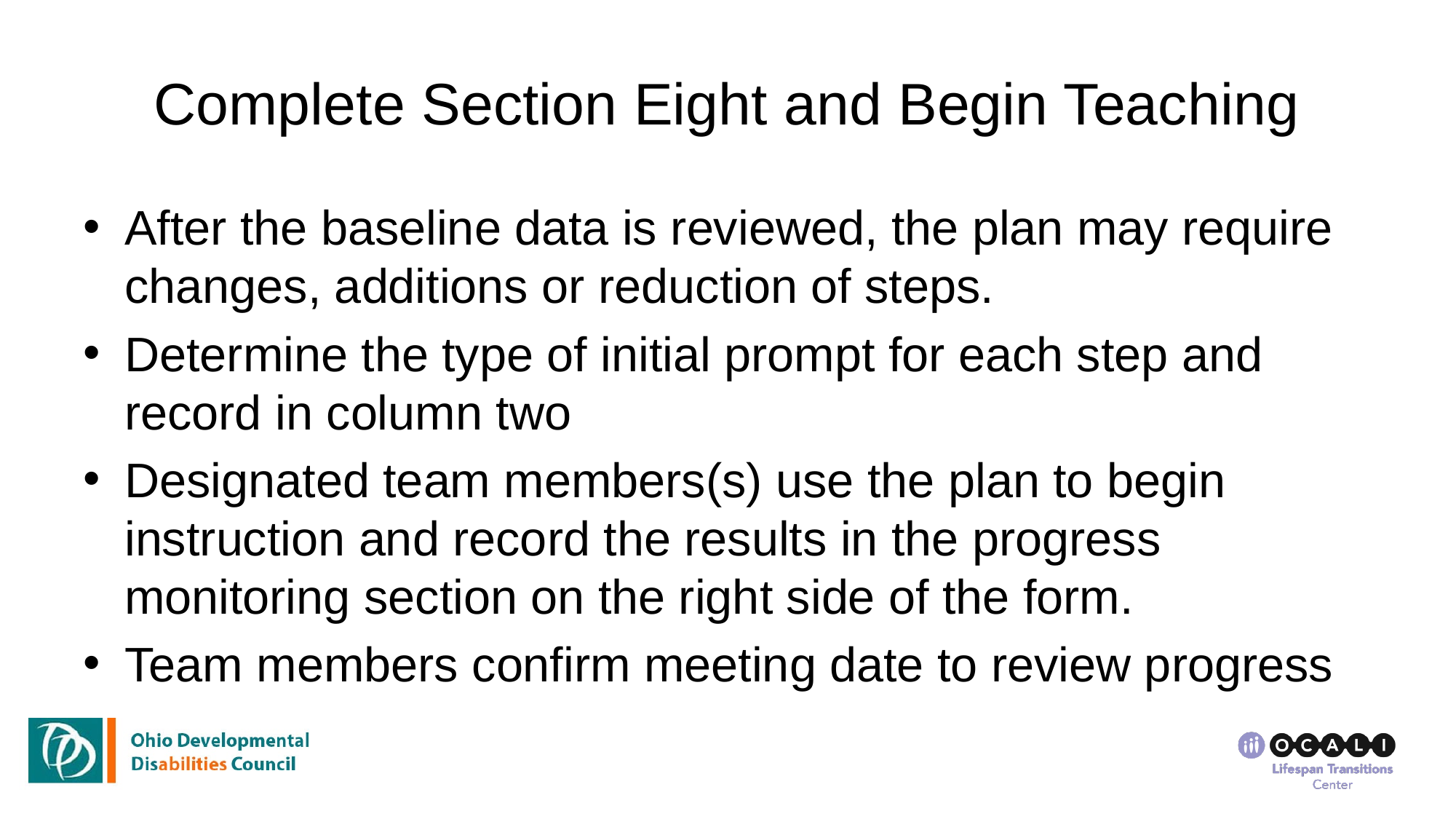

# Complete Section Eight and Begin Teaching
After the baseline data is reviewed, the plan may require changes, additions or reduction of steps.
Determine the type of initial prompt for each step and record in column two
Designated team members(s) use the plan to begin instruction and record the results in the progress monitoring section on the right side of the form.
Team members confirm meeting date to review progress